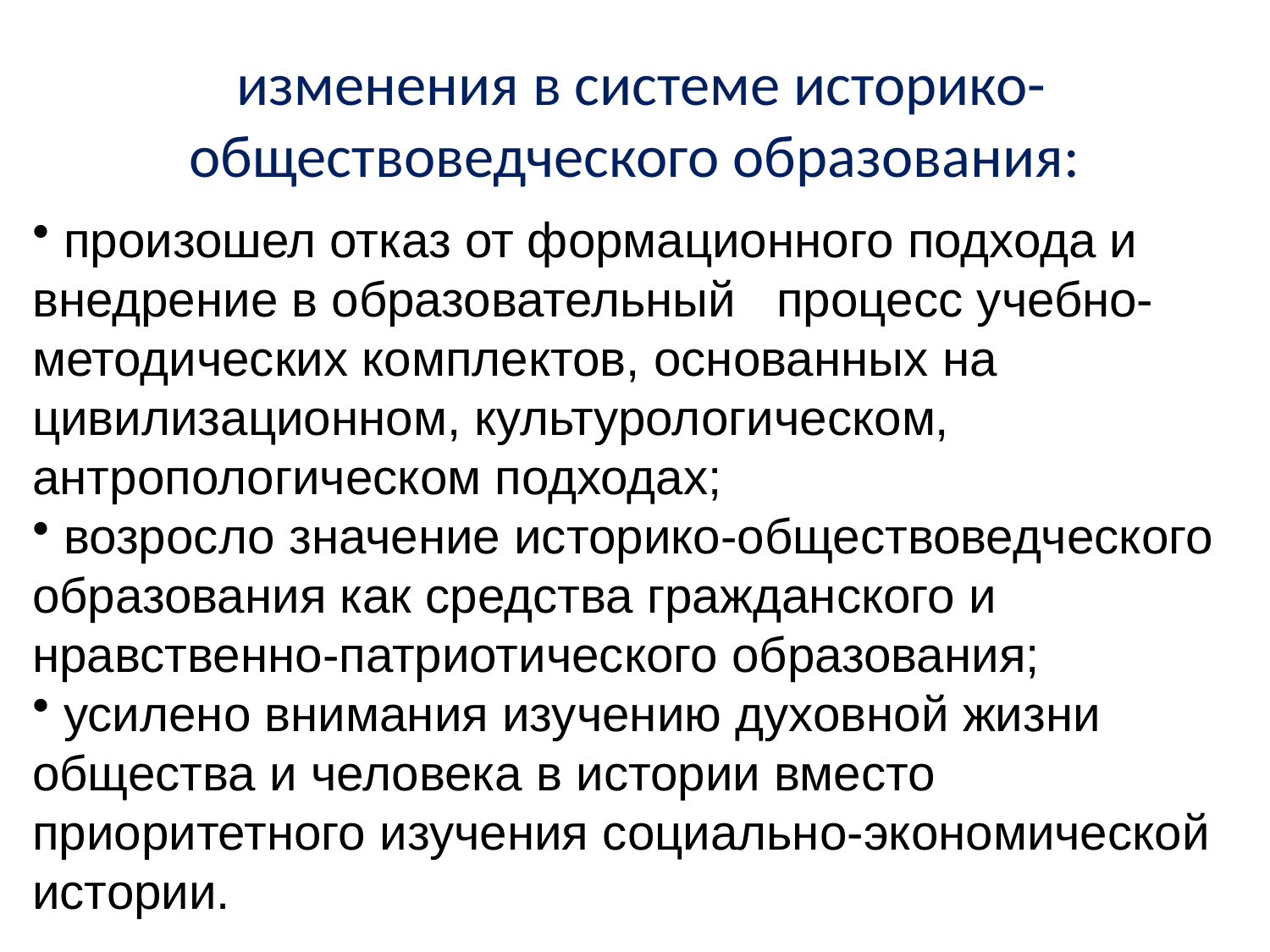

# изменения в системе историко-обществоведческого образования:
 произошел отказ от формационного подхода и внедрение в образовательный   процесс учебно-методических комплектов, основанных на цивилизационном, культурологическом, антропологическом подходах;
 возросло значение историко-обществоведческого образования как средства гражданского и нравственно-патриотического образования;
 усилено внимания изучению духовной жизни общества и человека в истории вместо приоритетного изучения социально-экономической истории.